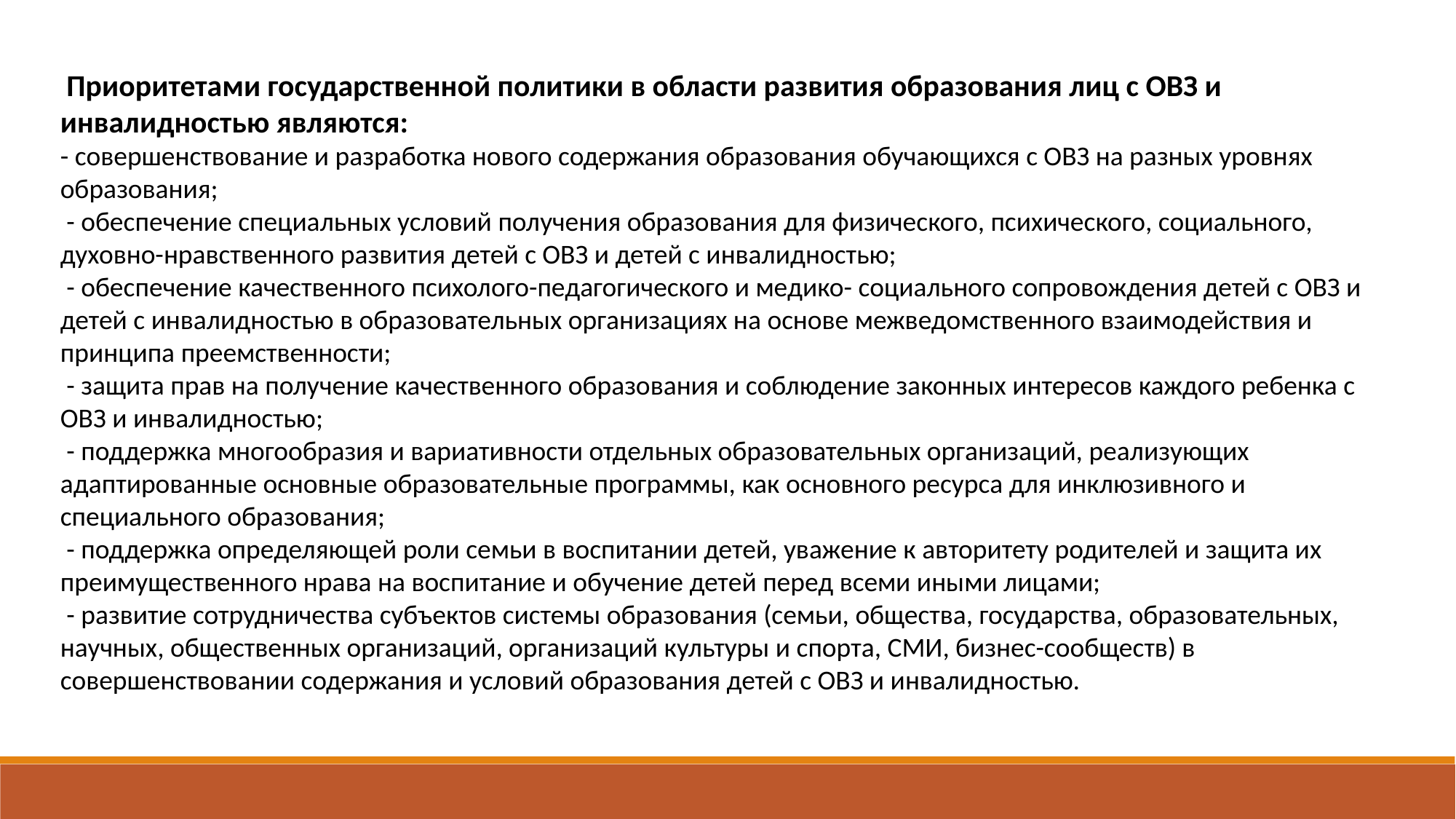

Приоритетами государственной политики в области развития образования лиц с ОВЗ и инвалидностью являются:
- совершенствование и разработка нового содержания образования обучающихся с ОВЗ на разных уровнях образования;
 - обеспечение специальных условий получения образования для физического, психического, социального, духовно-нравственного развития детей с ОВЗ и детей с инвалидностью;
 - обеспечение качественного психолого-педагогического и медико- социального сопровождения детей с ОВЗ и детей с инвалидностью в образовательных организациях на основе межведомственного взаимодействия и принципа преемственности;
 - защита прав на получение качественного образования и соблюдение законных интересов каждого ребенка с ОВЗ и инвалидностью;
 - поддержка многообразия и вариативности отдельных образовательных организаций, реализующих адаптированные основные образовательные программы, как основного ресурса для инклюзивного и специального образования;
 - поддержка определяющей роли семьи в воспитании детей, уважение к авторитету родителей и защита их преимущественного нрава на воспитание и обучение детей перед всеми иными лицами;
 - развитие сотрудничества субъектов системы образования (семьи, общества, государства, образовательных, научных, общественных организаций, организаций культуры и спорта, СМИ, бизнес-сообществ) в совершенствовании содержания и условий образования детей с ОВЗ и инвалидностью.